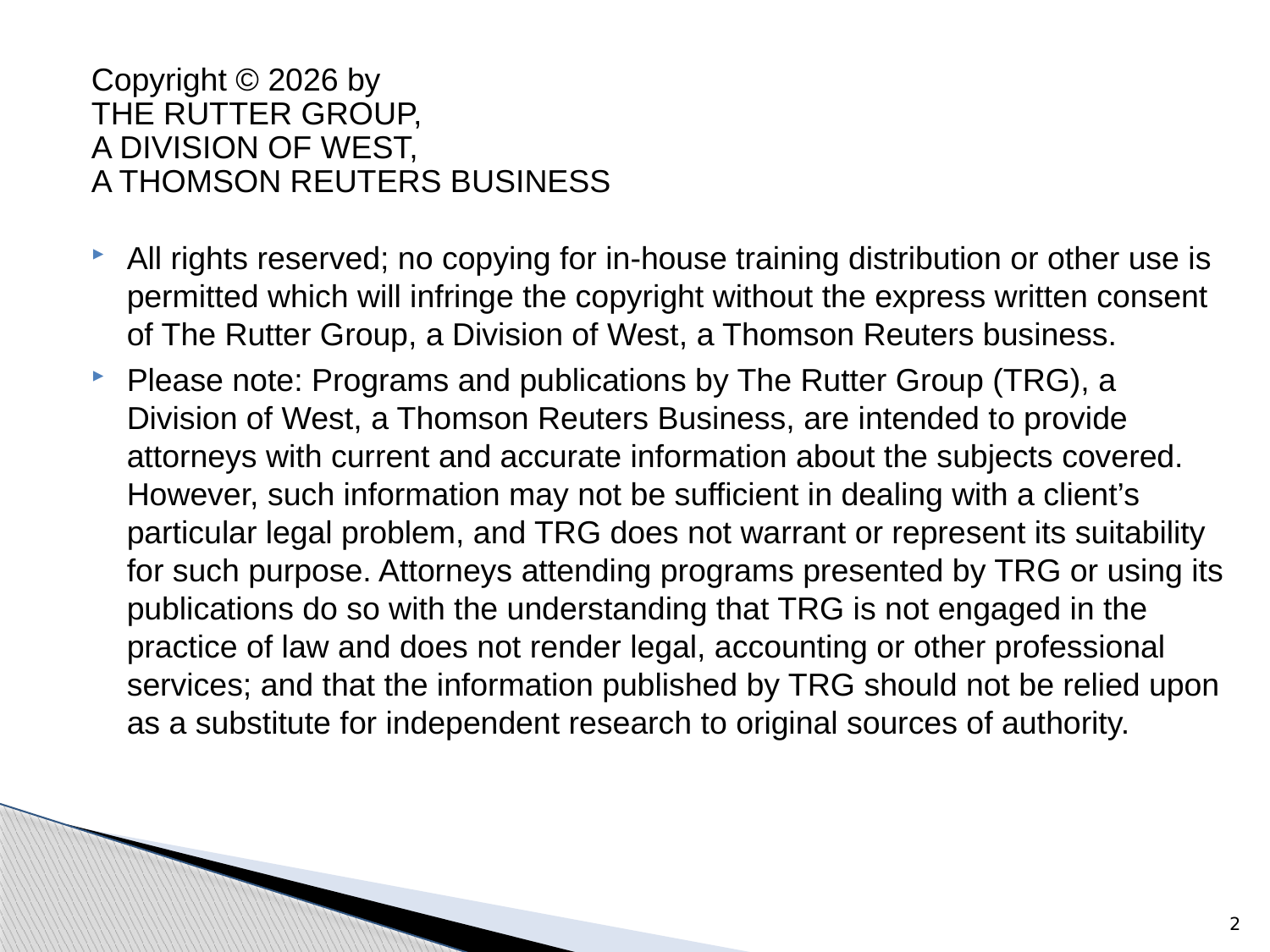

Copyright © 2026 by
THE RUTTER GROUP,
A DIVISION OF WEST,
A THOMSON REUTERS BUSINESS

All rights reserved; no copying for in-house training distribution or other use is permitted which will infringe the copyright without the express written consent of The Rutter Group, a Division of West, a Thomson Reuters business.
Please note: Programs and publications by The Rutter Group (TRG), a Division of West, a Thomson Reuters Business, are intended to provide attorneys with current and accurate information about the subjects covered. However, such information may not be sufficient in dealing with a client’s particular legal problem, and TRG does not warrant or represent its suitability for such purpose. Attorneys attending programs presented by TRG or using its publications do so with the understanding that TRG is not engaged in the practice of law and does not render legal, accounting or other professional services; and that the information published by TRG should not be relied upon as a substitute for independent research to original sources of authority.
2